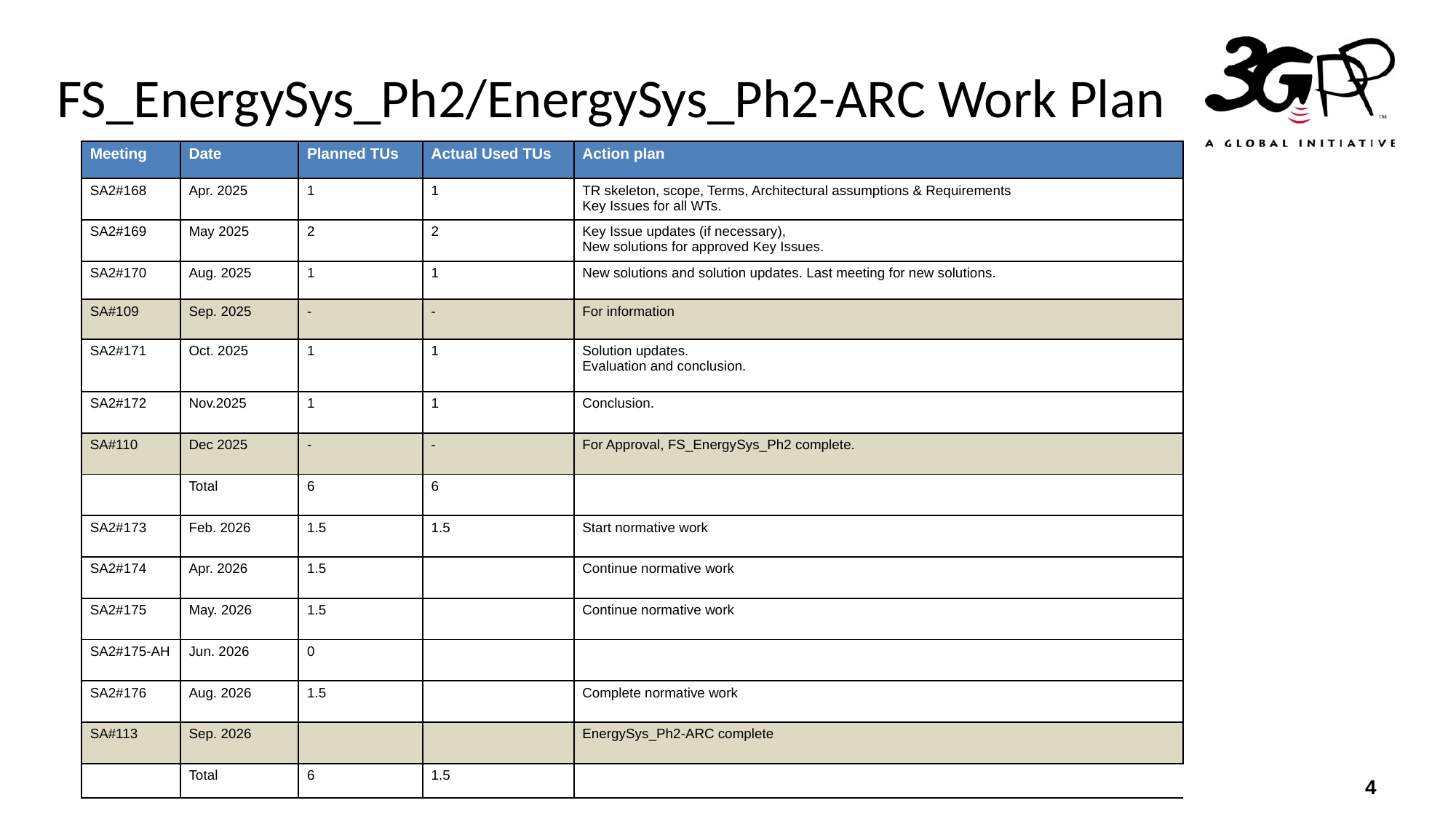

# FS_EnergySys_Ph2/EnergySys_Ph2-ARC Work Plan
| Meeting | Date | Planned TUs | Actual Used TUs | Action plan |
| --- | --- | --- | --- | --- |
| SA2#168 | Apr. 2025 | 1 | 1 | TR skeleton, scope, Terms, Architectural assumptions & Requirements Key Issues for all WTs. |
| SA2#169 | May 2025 | 2 | 2 | Key Issue updates (if necessary), New solutions for approved Key Issues. |
| SA2#170 | Aug. 2025 | 1 | 1 | New solutions and solution updates. Last meeting for new solutions. |
| SA#109 | Sep. 2025 | - | - | For information |
| SA2#171 | Oct. 2025 | 1 | 1 | Solution updates. Evaluation and conclusion. |
| SA2#172 | Nov.2025 | 1 | 1 | Conclusion. |
| SA#110 | Dec 2025 | - | - | For Approval, FS\_EnergySys\_Ph2 complete. |
|  | Total | 6 | 6 |  |
| SA2#173 | Feb. 2026 | 1.5 | 1.5 | Start normative work |
| SA2#174 | Apr. 2026 | 1.5 |  | Continue normative work |
| SA2#175 | May. 2026 | 1.5 |  | Continue normative work |
| SA2#175-AH | Jun. 2026 | 0 |  |  |
| SA2#176 | Aug. 2026 | 1.5 |  | Complete normative work |
| SA#113 | Sep. 2026 |  |  | EnergySys\_Ph2-ARC complete |
|  | Total | 6 | 1.5 |  |